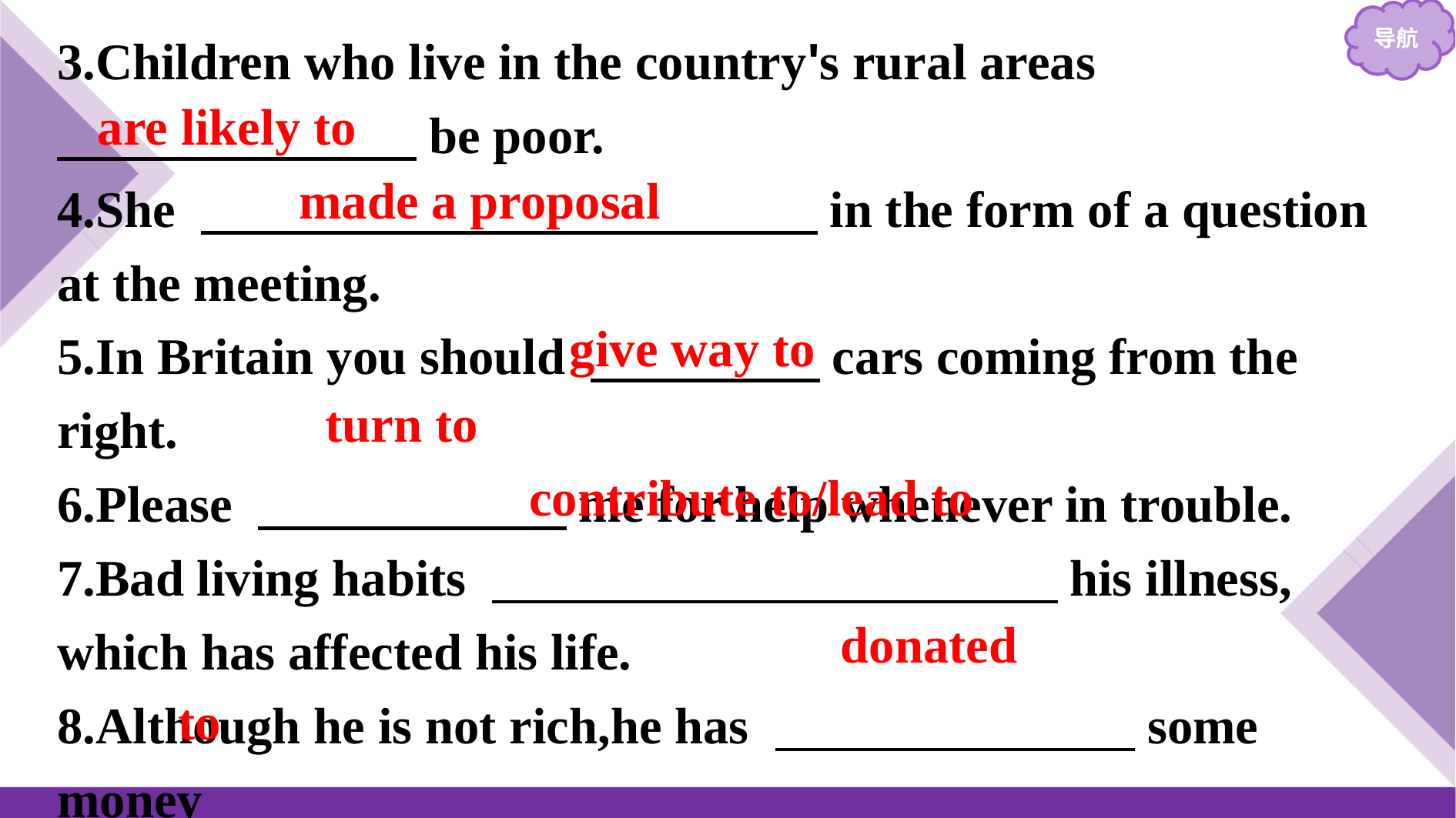

3.Children who live in the country's rural areas
　　　　　　　be poor.
4.She 　　　　　　　　　　　　in the form of a question at the meeting.
5.In Britain you should 　　  　　cars coming from the right.
6.Please 　　　　　　me for help whenever in trouble.
7.Bad living habits 　　　　　　　　　　　his illness, which has affected his life.
8.Although he is not rich,he has 　　　　　　　some money
　　　　　　the organisation.
are likely to
made a proposal
give way to
turn to
contribute to/lead to
donated
to